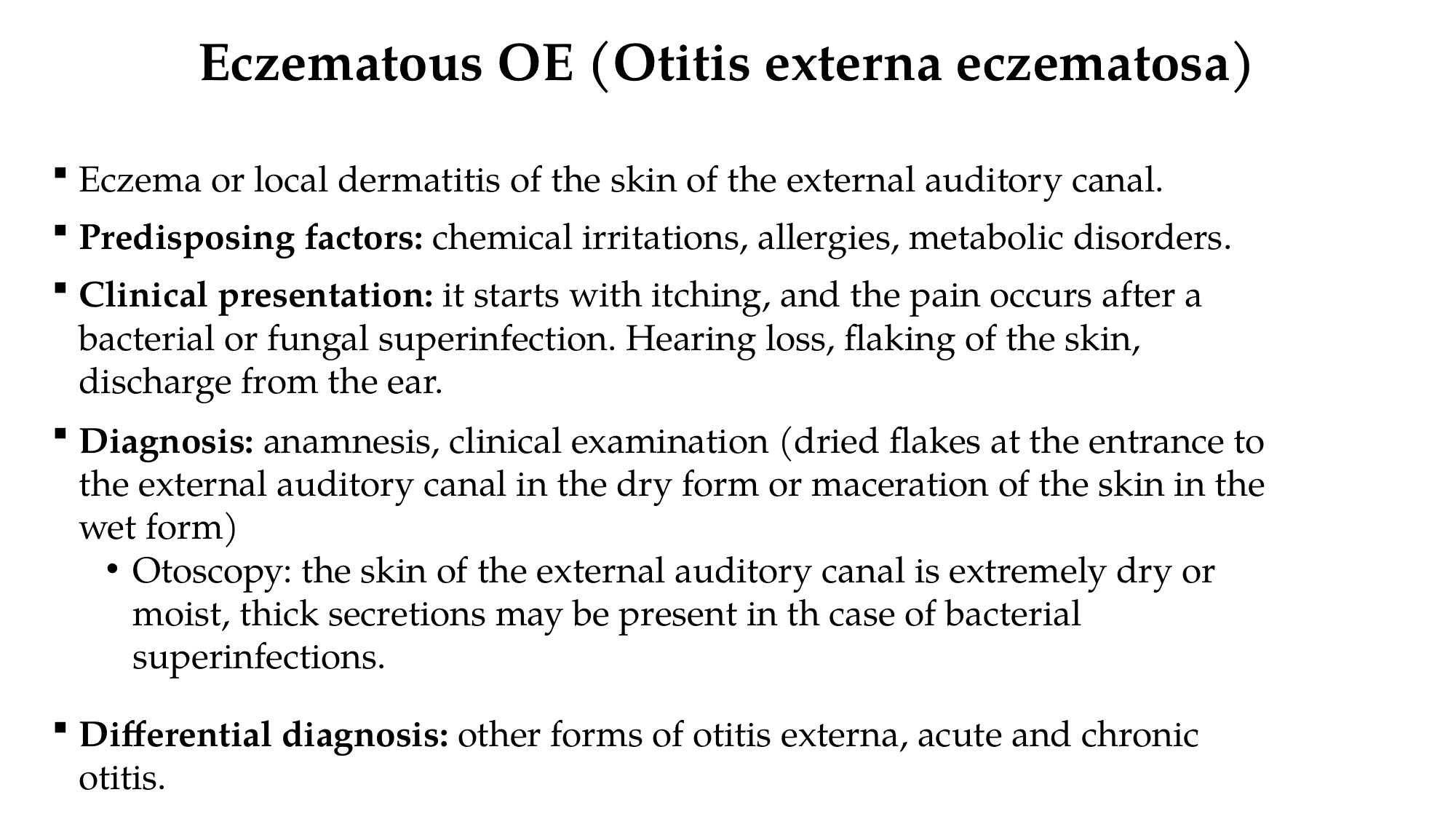

Eczematous OE (Otitis externa eczematosa)
Eczema or local dermatitis of the skin of the external auditory canal.

Predisposing factors: chemical irritations, allergies, metabolic disorders.

Clinical presentation: it starts with itching, and the pain occurs after a bacterial or fungal superinfection. Hearing loss, flaking of the skin, discharge from the ear.

Diagnosis: anamnesis, clinical examination (dried flakes at the entrance to the external auditory canal in the dry form or maceration of the skin in the wet form)
Otoscopy: the skin of the external auditory canal is extremely dry or moist, thick secretions may be present in th case of bacterial superinfections.

Differential diagnosis: other forms of otitis externa, acute and chronic otitis.